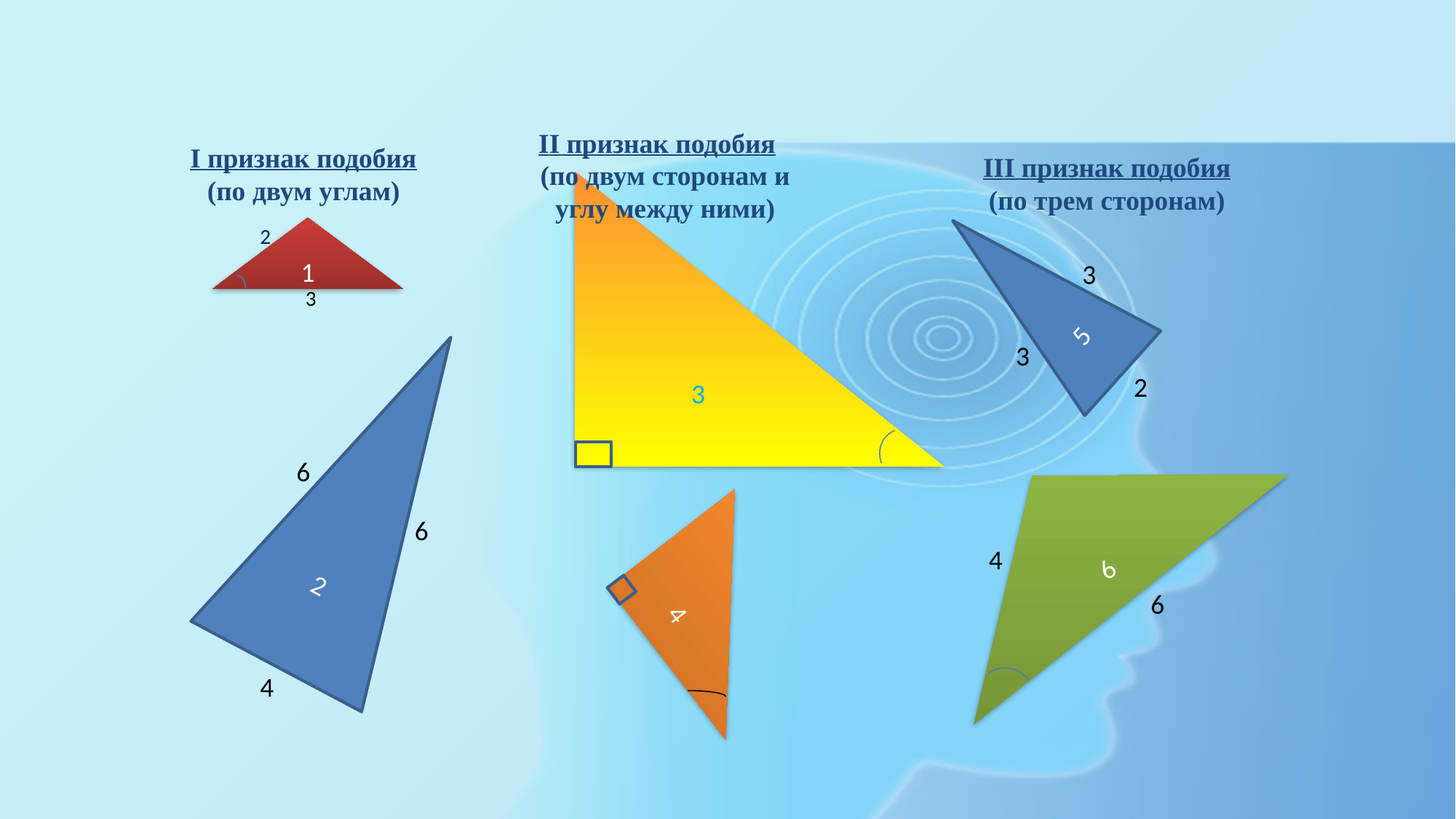

II признак подобия
(по двум сторонам и
углу между ними)
I признак подобия
(по двум углам)
III признак подобия
(по трем сторонам)
3

1

2
3
5
3
3
2
2
6
6
4
6

4
6
4